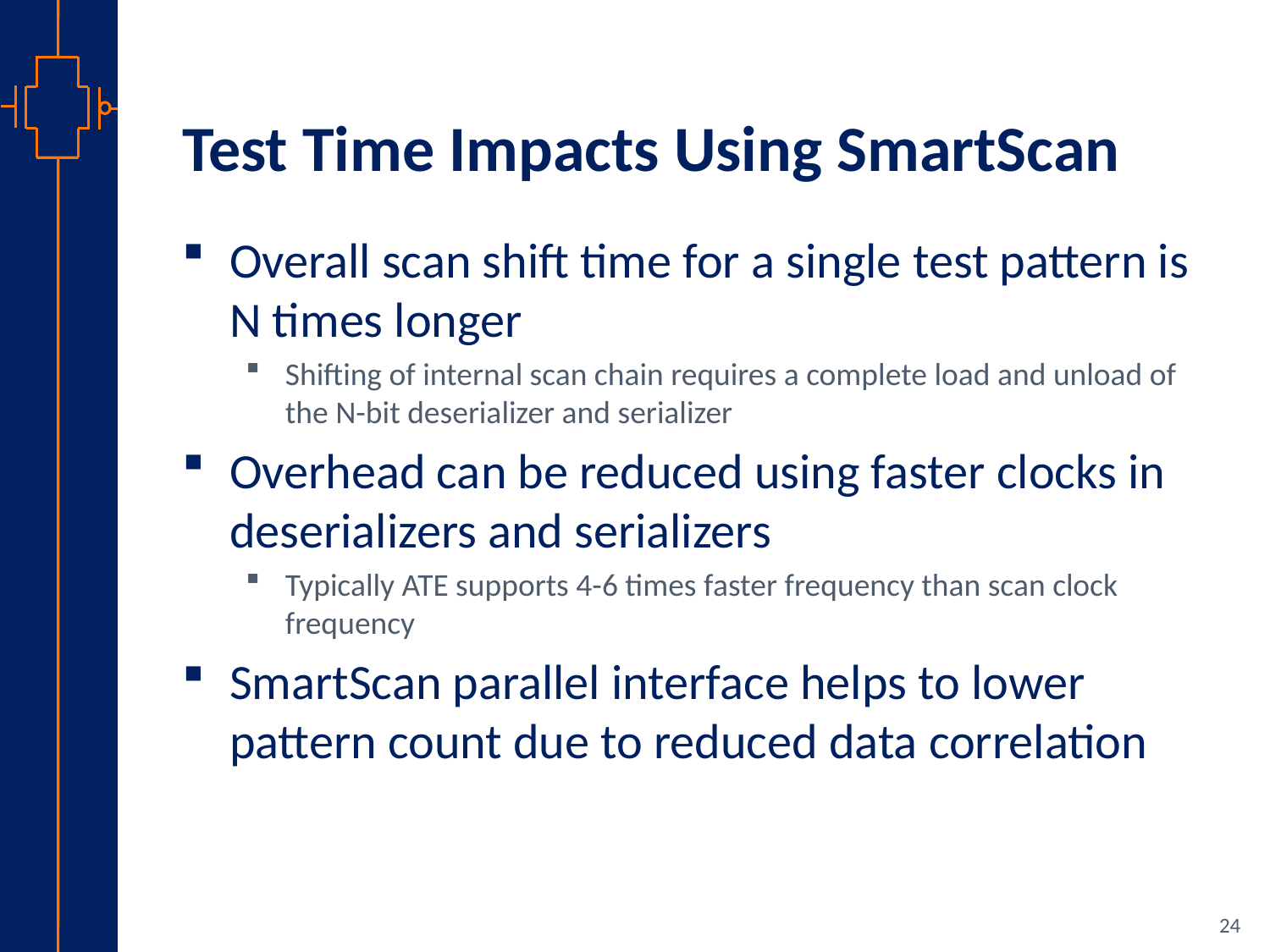

# Test Time Impacts Using SmartScan
Overall scan shift time for a single test pattern is N times longer
Shifting of internal scan chain requires a complete load and unload of the N-bit deserializer and serializer
Overhead can be reduced using faster clocks in deserializers and serializers
Typically ATE supports 4-6 times faster frequency than scan clock frequency
SmartScan parallel interface helps to lower pattern count due to reduced data correlation

24